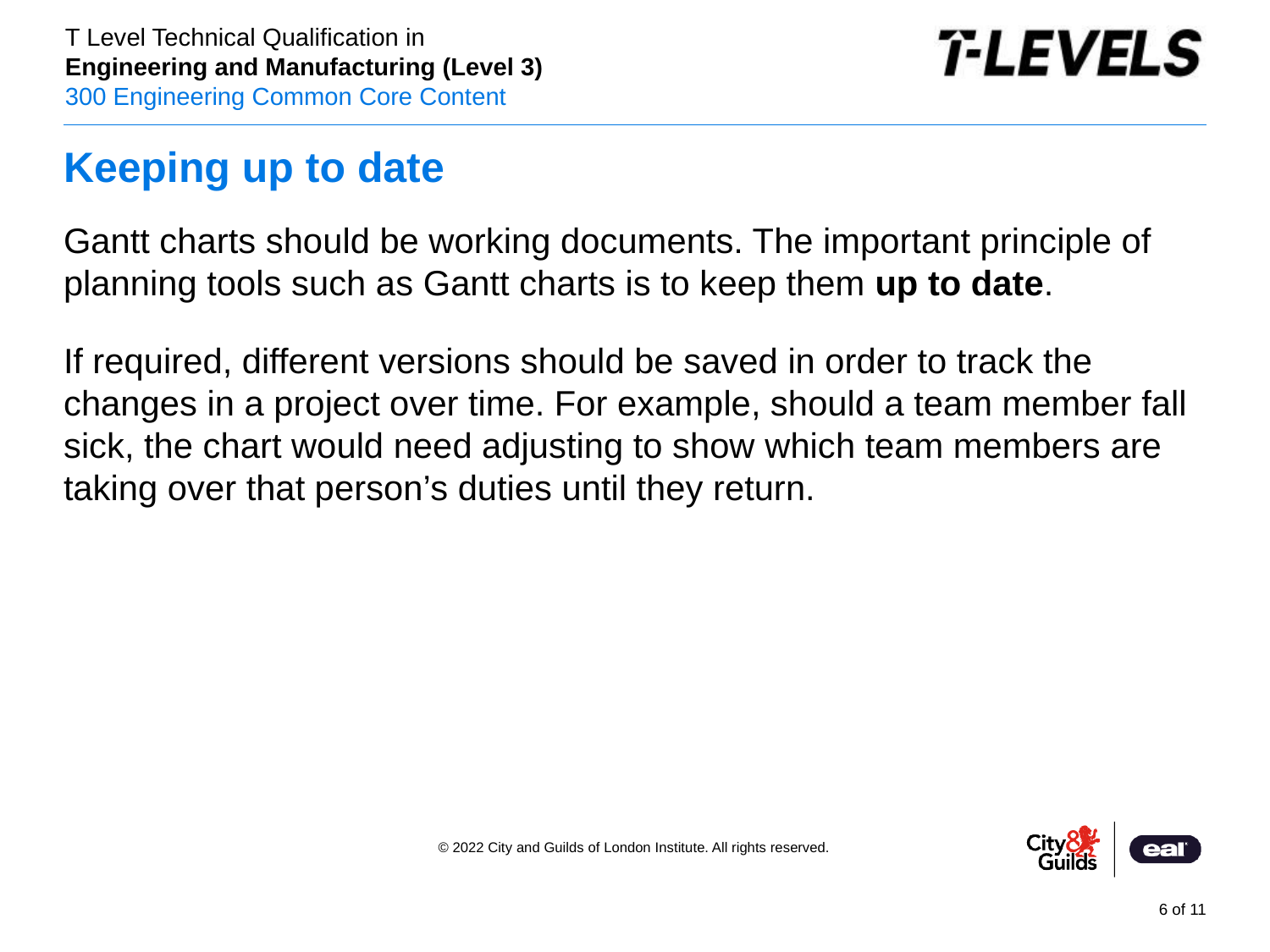

# Keeping up to date
Gantt charts should be working documents. The important principle of planning tools such as Gantt charts is to keep them up to date.
If required, different versions should be saved in order to track the changes in a project over time. For example, should a team member fall sick, the chart would need adjusting to show which team members are taking over that person’s duties until they return.